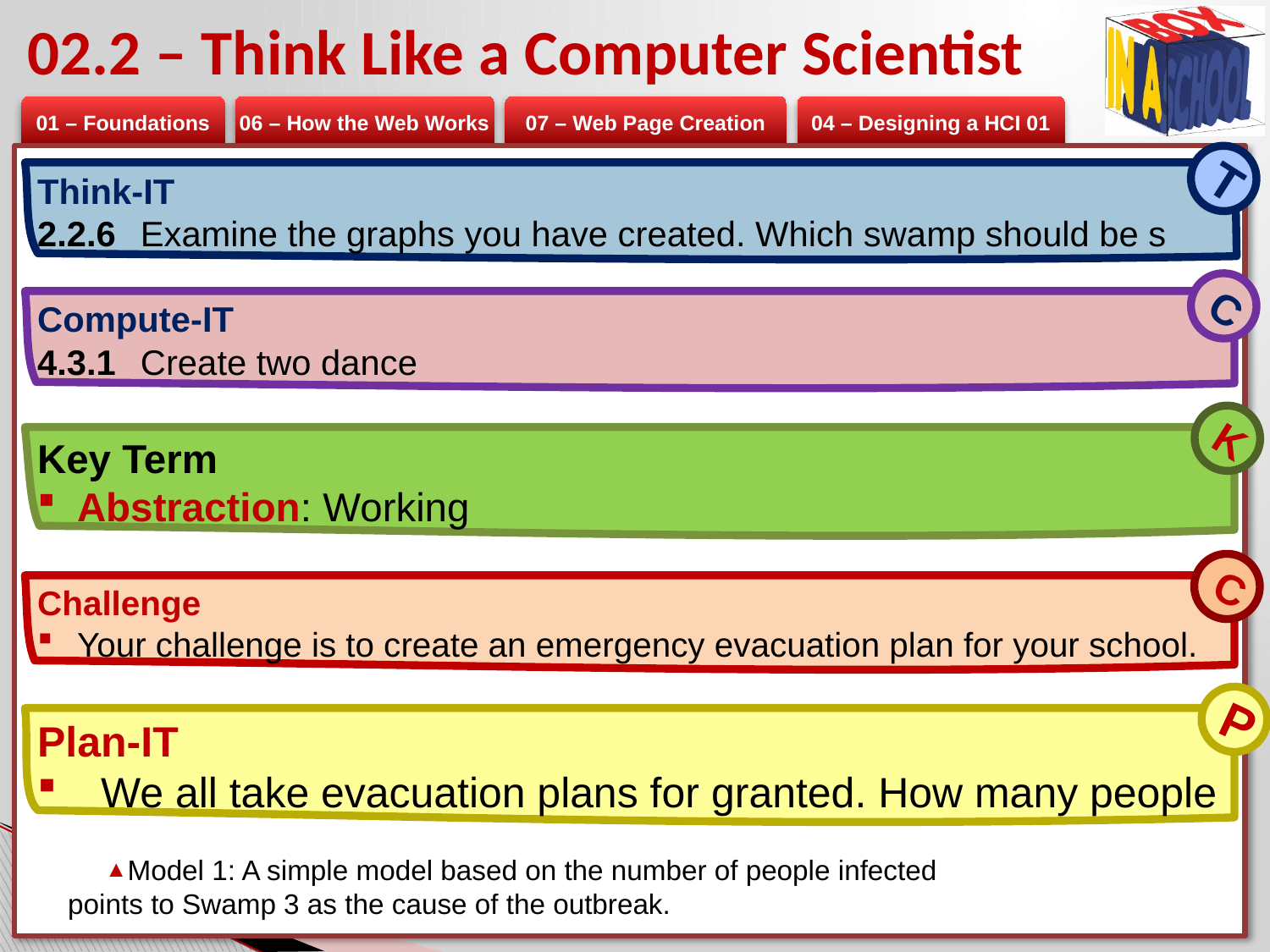

# 02.2 – Think Like a Computer Scientist
T
Think-IT
2.2.6	Examine the graphs you have created. Which swamp should be s
C
Compute-IT
4.3.1	Create two dance
K
Key Term
Abstraction: Working
C
Challenge
Your challenge is to create an emergency evacuation plan for your school.
P
Plan-IT
We all take evacuation plans for granted. How many people
Model 1: A simple model based on the number of people infected points to Swamp 3 as the cause of the outbreak.